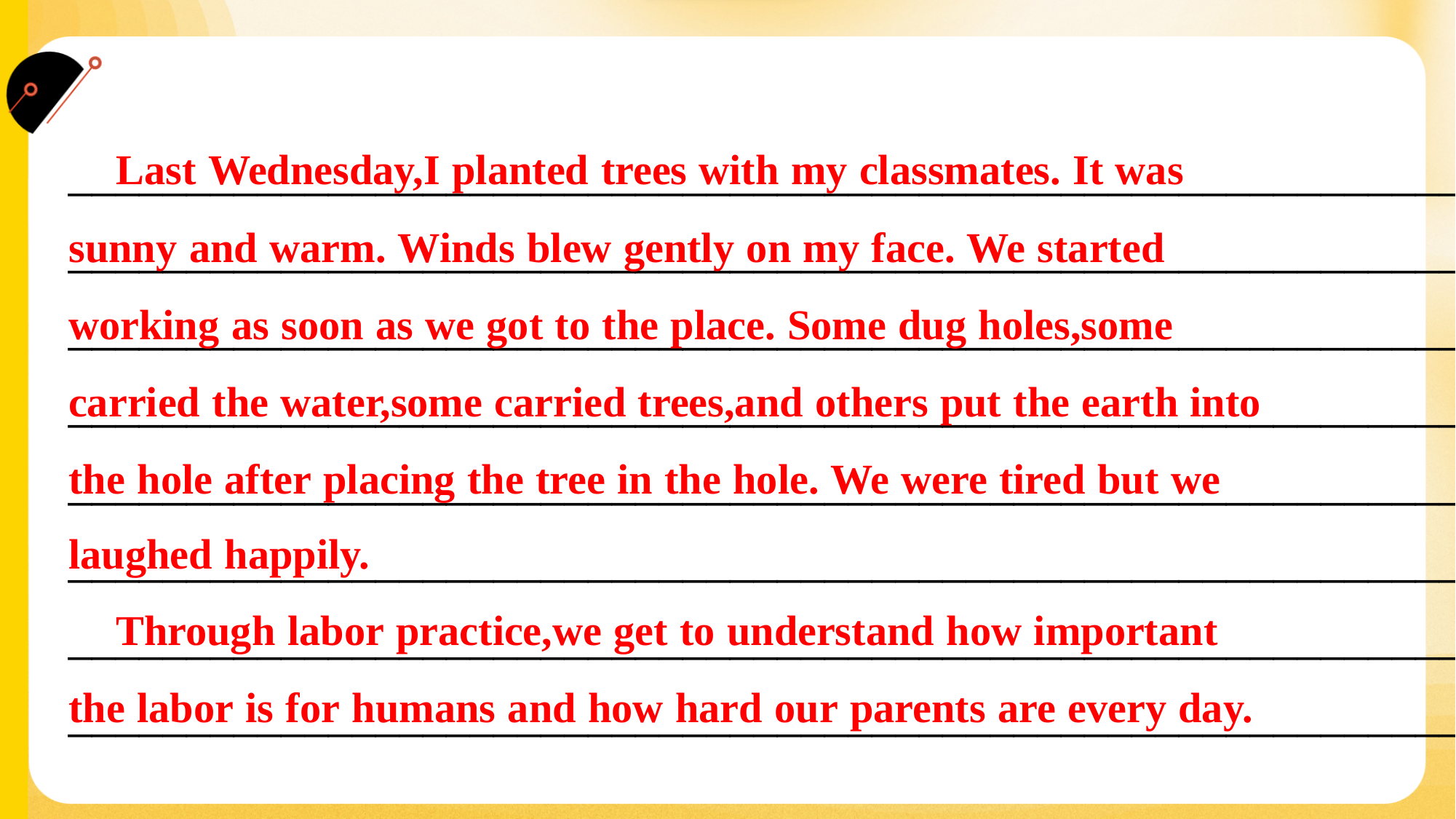

Last Wednesday,I planted trees with my classmates. It was
sunny and warm. Winds blew gently on my face. We started
working as soon as we got to the place. Some dug holes,some
carried the water,some carried trees,and others put the earth into
the hole after placing the tree in the hole. We were tired but we
laughed happily.
______________________________________________________________
______________________________________________________________
______________________________________________________________
______________________________________________________________
______________________________________________________________
______________________________________________________________
______________________________________________________________
______________________________________________________________

    Through labor practice,we get to understand how important
the labor is for humans and how hard our parents are every day.